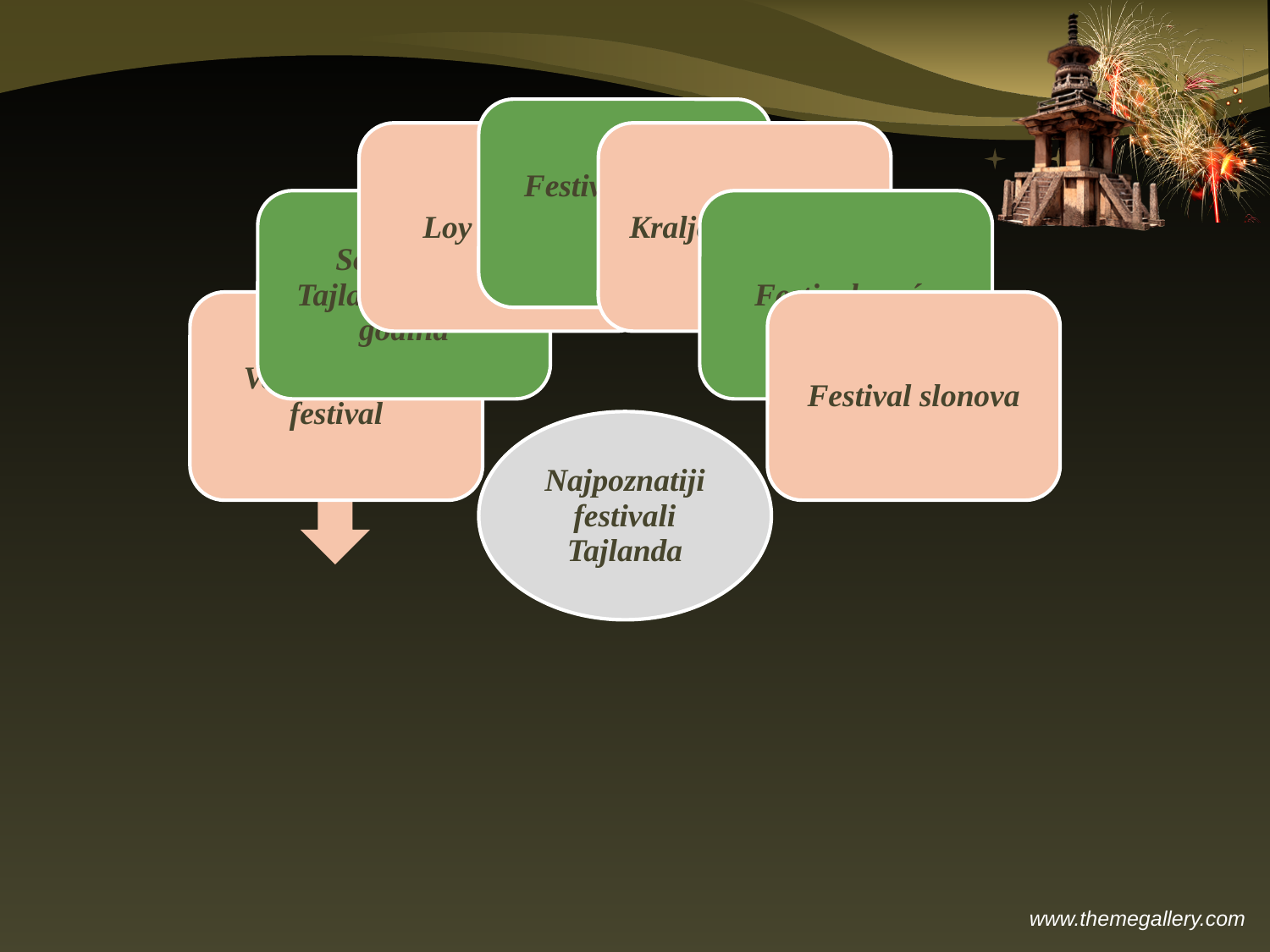

Najpoznatiji festivali Tajlanda
Vegeterijanski festival
Loy Kratong
Kraljevska regata
Festival sveća
Festival slonova